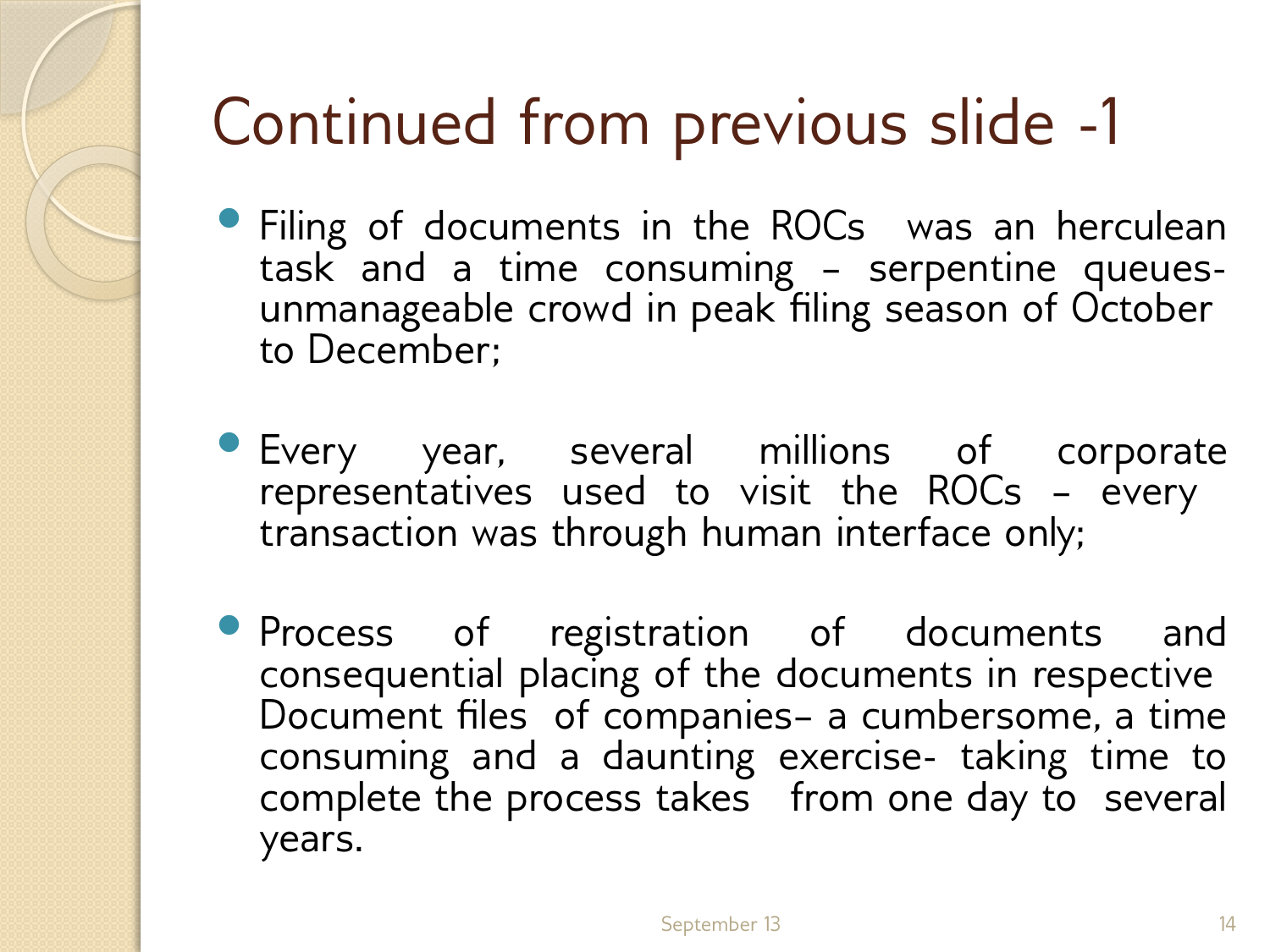

# Continued from previous slide -1
Filing of documents in the ROCs  was an herculean task and a time consuming – serpentine queues- unmanageable crowd in peak filing season of October  to December;

Every year, several millions of corporate representatives used to visit the ROCs – every  transaction was through human interface only;

Process of registration of documents and consequential placing of the documents in respective  Document files  of companies– a cumbersome, a time consuming and a daunting exercise- taking time to complete the process takes   from one day to  several years.

September 13
14